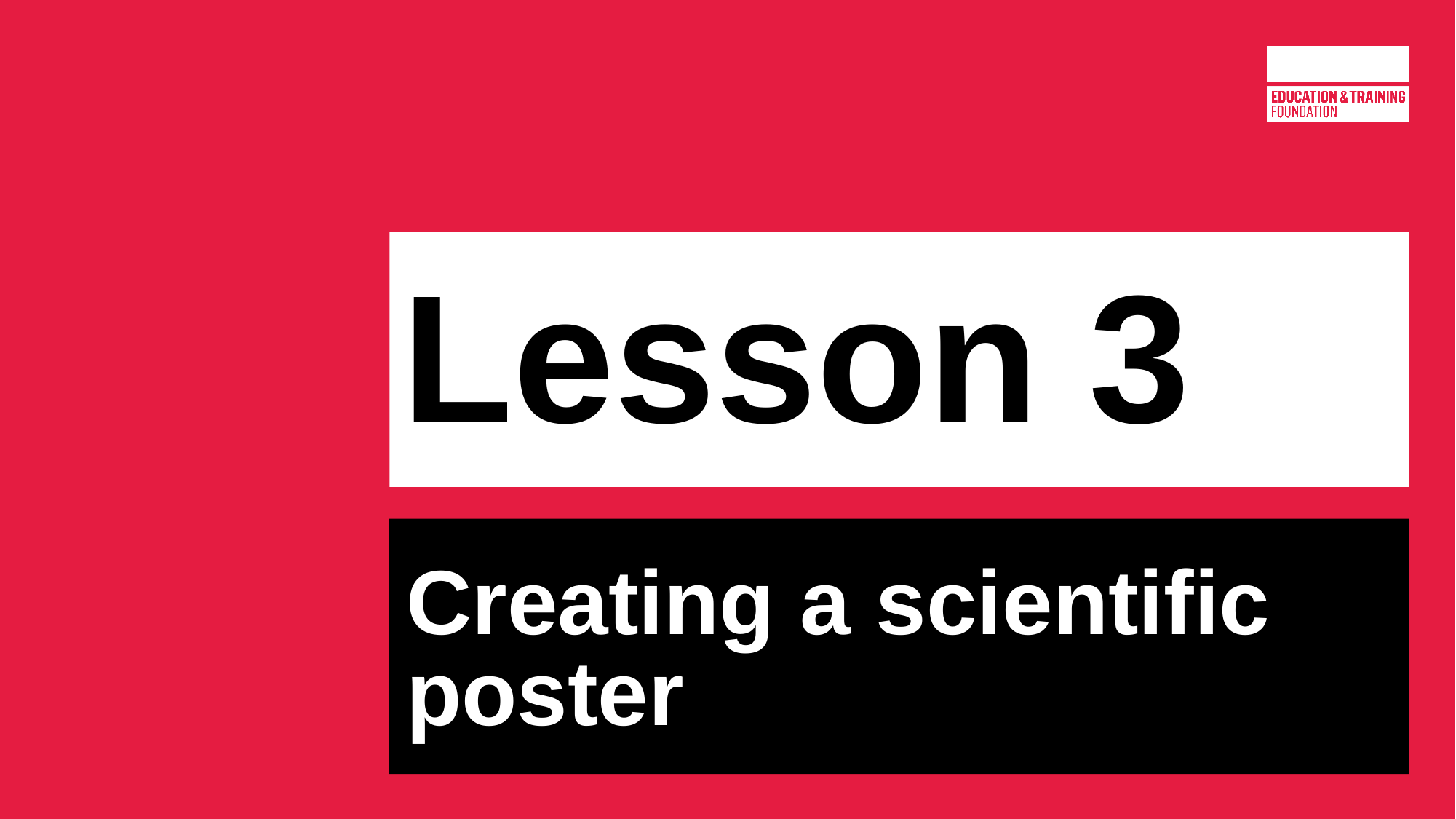

# Lesson 3
Creating a scientific poster